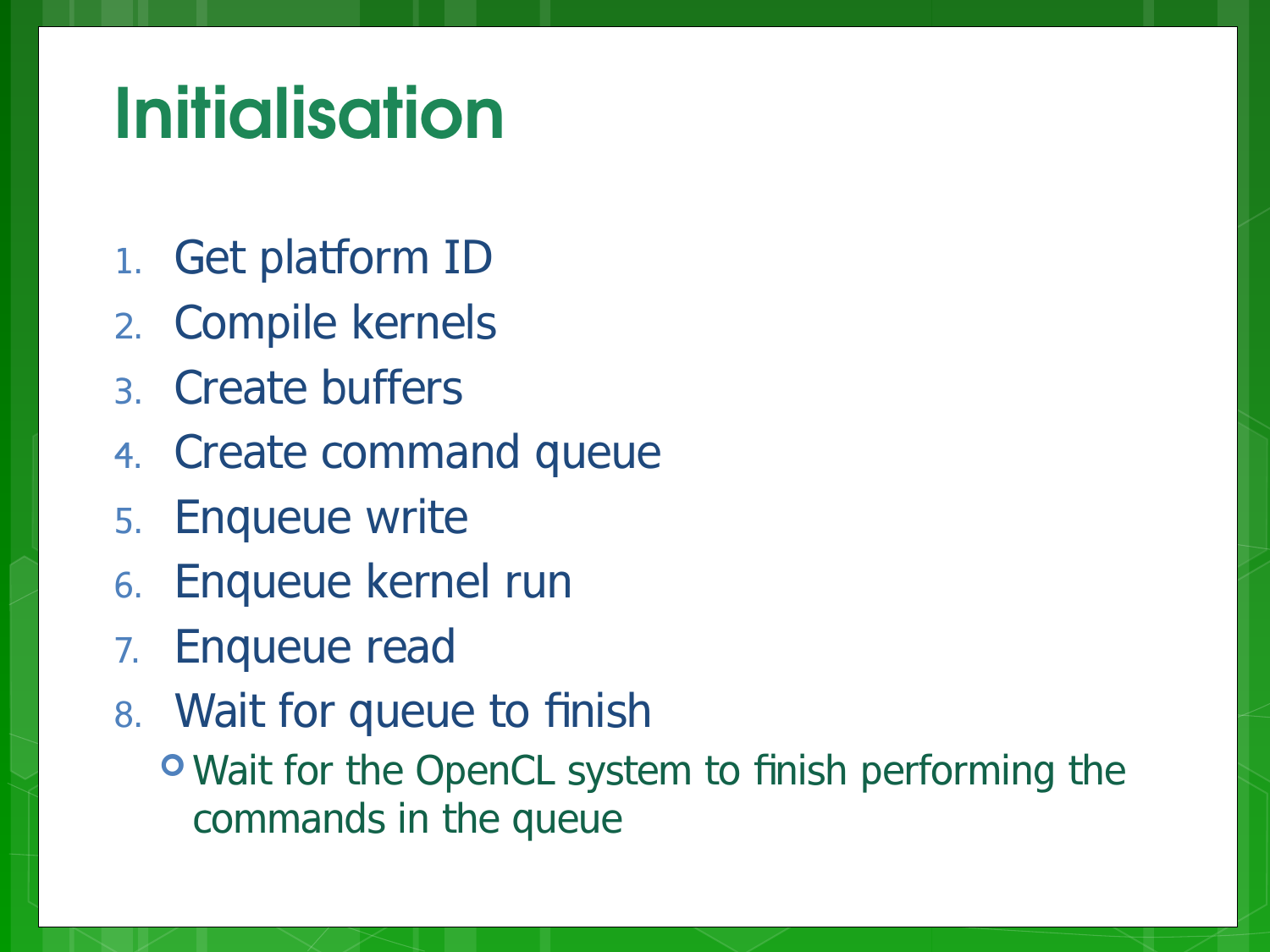

# Initialisation
Get platform ID
Compile kernels
Create buffers
Create command queue
Enqueue write
Enqueue kernel run
Enqueue read
Wait for queue to ﬁnish
Wait for the OpenCL system to ﬁnish performing the commands in the queue